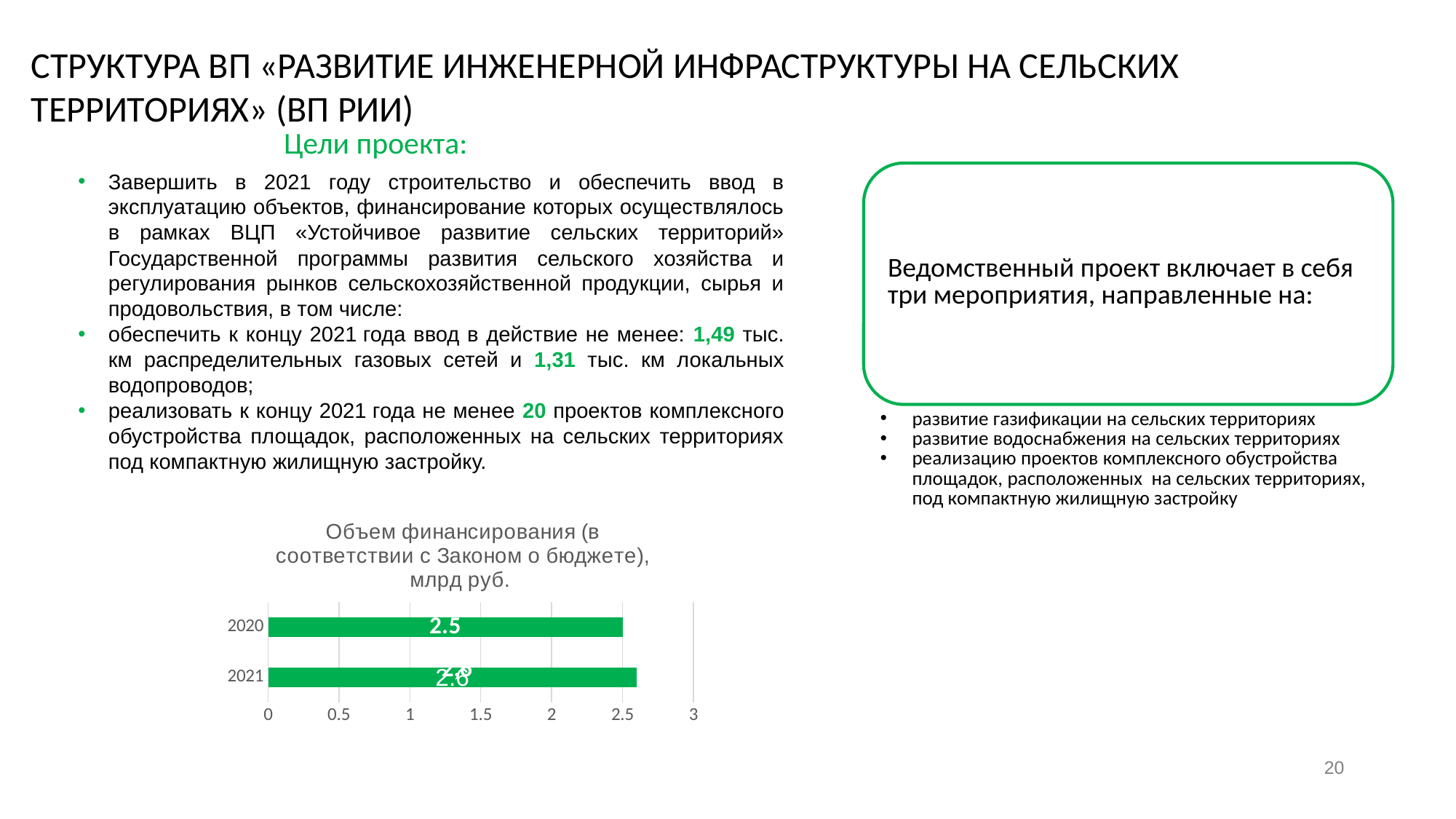

# СТРУКТУРА ВП «РАЗВИТИЕ ИНЖЕНЕРНОЙ ИНФРАСТРУКТУРЫ НА СЕЛЬСКИХ ТЕРРИТОРИЯХ» (ВП РИИ)
Цели проекта:
Завершить в 2021 году строительство и обеспечить ввод в эксплуатацию объектов, финансирование которых осуществлялось в рамках ВЦП «Устойчивое развитие сельских территорий» Государственной программы развития сельского хозяйства и регулирования рынков сельскохозяйственной продукции, сырья и продовольствия, в том числе:
обеспечить к концу 2021 года ввод в действие не менее: 1,49 тыс. км распределительных газовых сетей и 1,31 тыс. км локальных водопроводов;
реализовать к концу 2021 года не менее 20 проектов комплексного обустройства площадок, расположенных на сельских территориях под компактную жилищную застройку.
реализацию проектов комплексного обустройства площадок, расположенных  на сельских территориях, под компактную жилищную застройку
развитие водоснабжения на сельских территориях
развитие газификации на сельских территориях
Ведомственный проект включает в себя три мероприятия, направленные на:

### Chart: Объем финансирования (в соответствии с Законом о бюджете), млрд руб.

| Category | Федеральный бюджет |
|---|---|
| 2021 | 2.6 |
| 2020 | 2.5 |
2,6
20